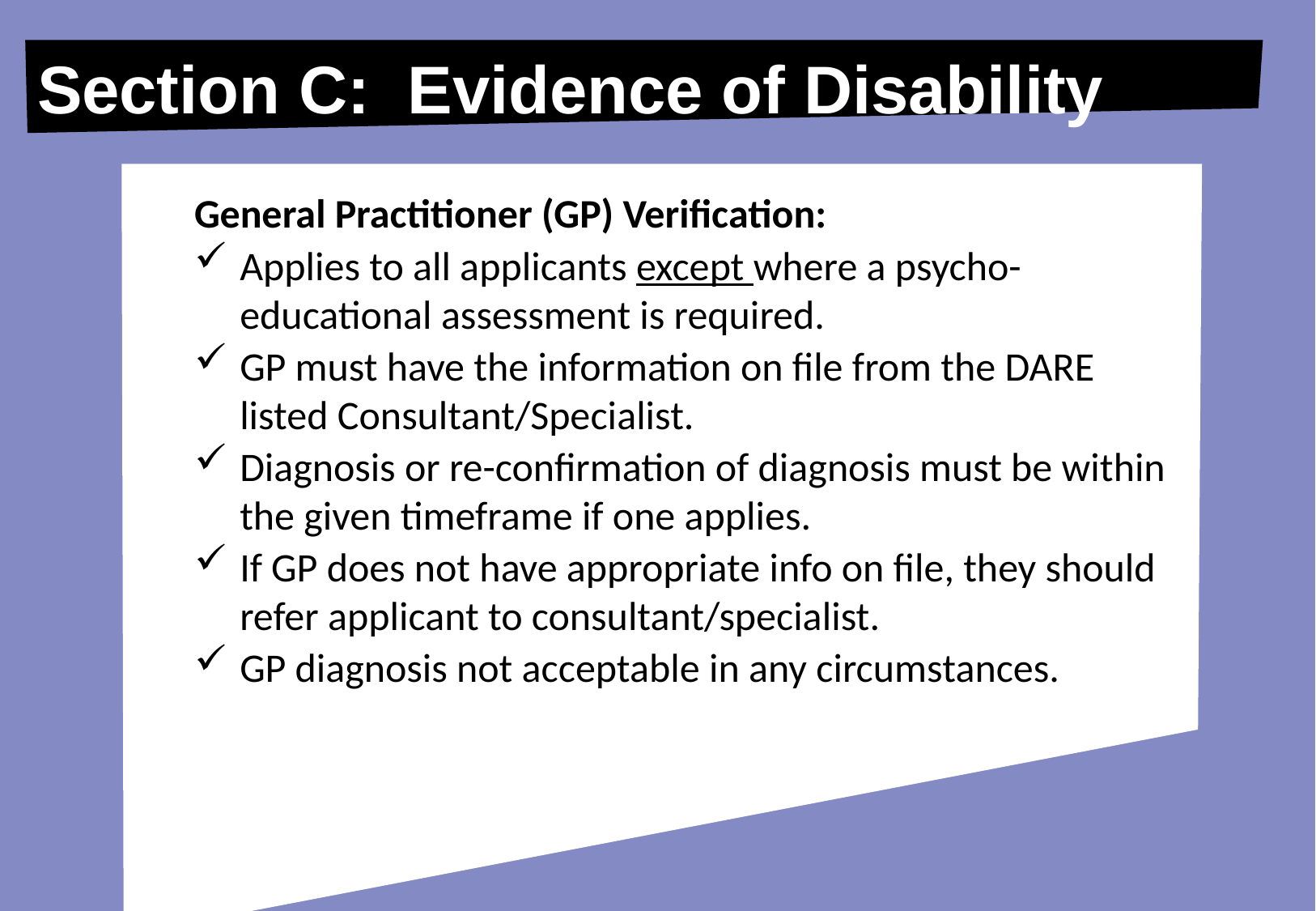

Section C:  Evidence of Disability
General Practitioner (GP) Verification:
Applies to all applicants except where a psycho-educational assessment is required.
GP must have the information on file from the DARE listed Consultant/Specialist.
Diagnosis or re-confirmation of diagnosis must be within the given timeframe if one applies.
If GP does not have appropriate info on file, they should refer applicant to consultant/specialist.
GP diagnosis not acceptable in any circumstances.